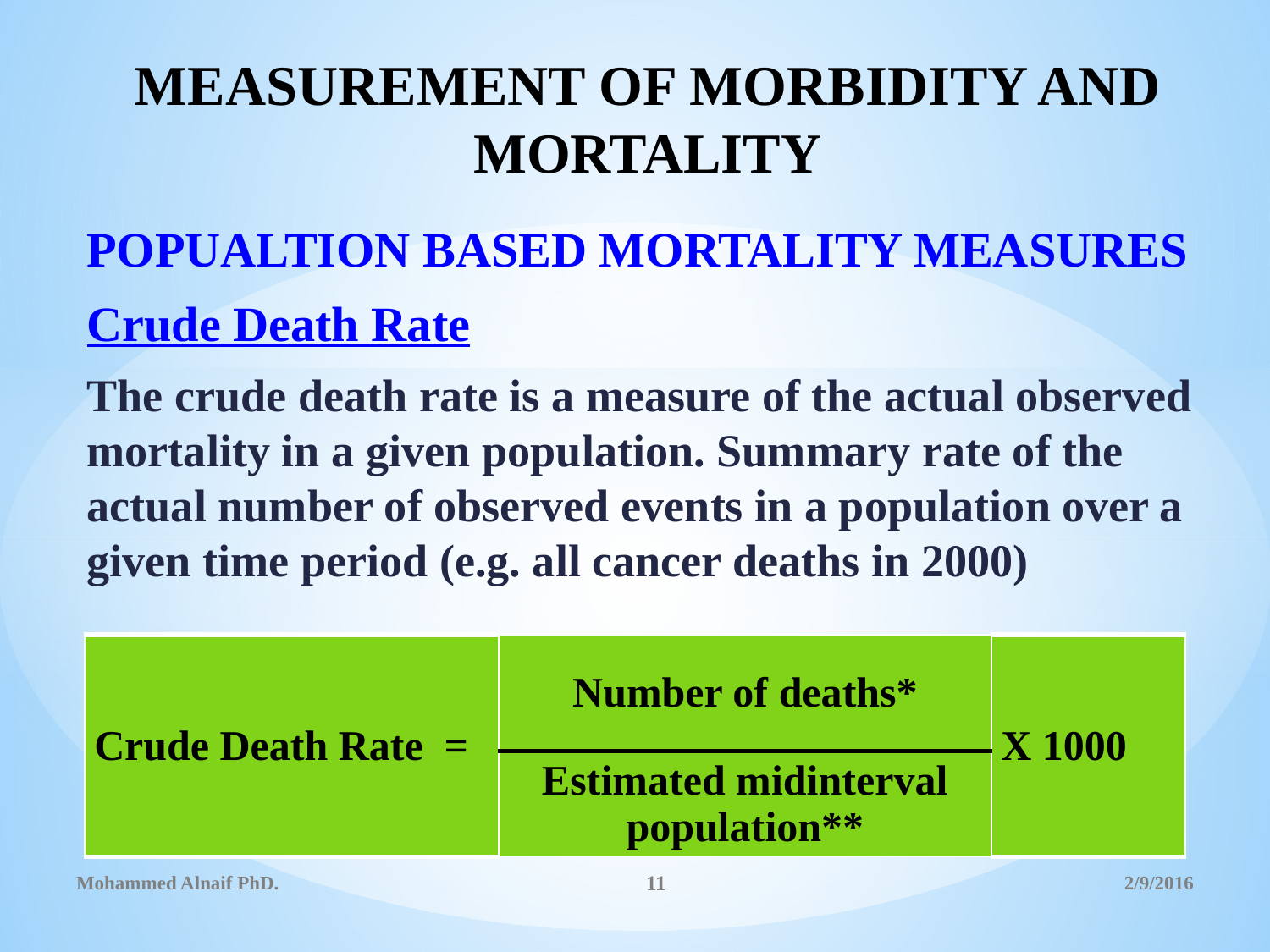

# MEASUREMENT OF MORBIDITY AND MORTALITY
POPUALTION BASED MORTALITY MEASURES
Crude Death Rate
The crude death rate is a measure of the actual observed mortality in a given population. Summary rate of the actual number of observed events in a population over a given time period (e.g. all cancer deaths in 2000)

| Crude Death Rate = | Number of deaths\* | X 1000 |
| --- | --- | --- |
|  | Estimated midinterval population\*\* |  |
Mohammed Alnaif PhD.
11
2/9/2016